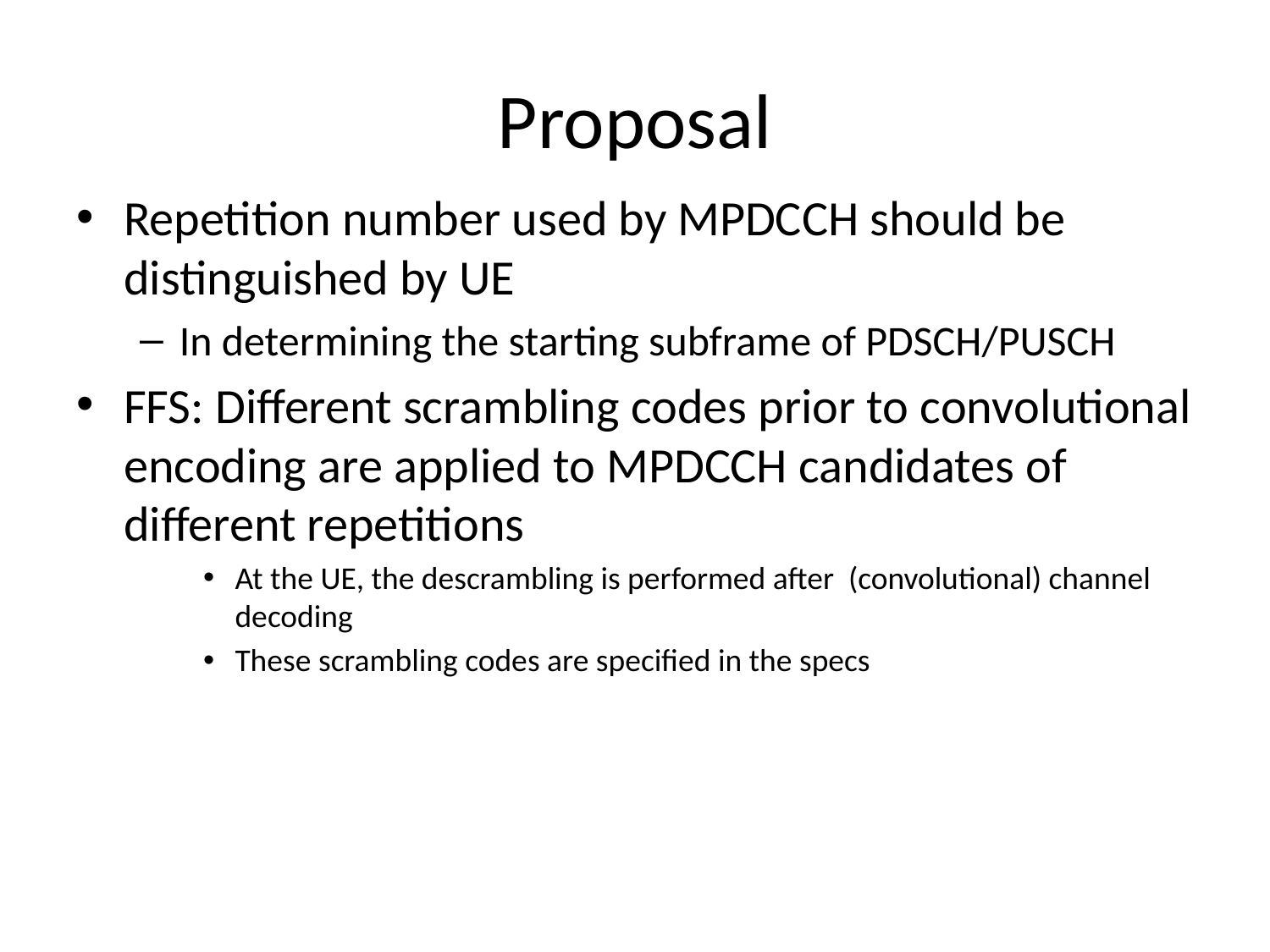

# Proposal
Repetition number used by MPDCCH should be distinguished by UE
In determining the starting subframe of PDSCH/PUSCH
FFS: Different scrambling codes prior to convolutional encoding are applied to MPDCCH candidates of different repetitions
At the UE, the descrambling is performed after  (convolutional) channel decoding
These scrambling codes are specified in the specs